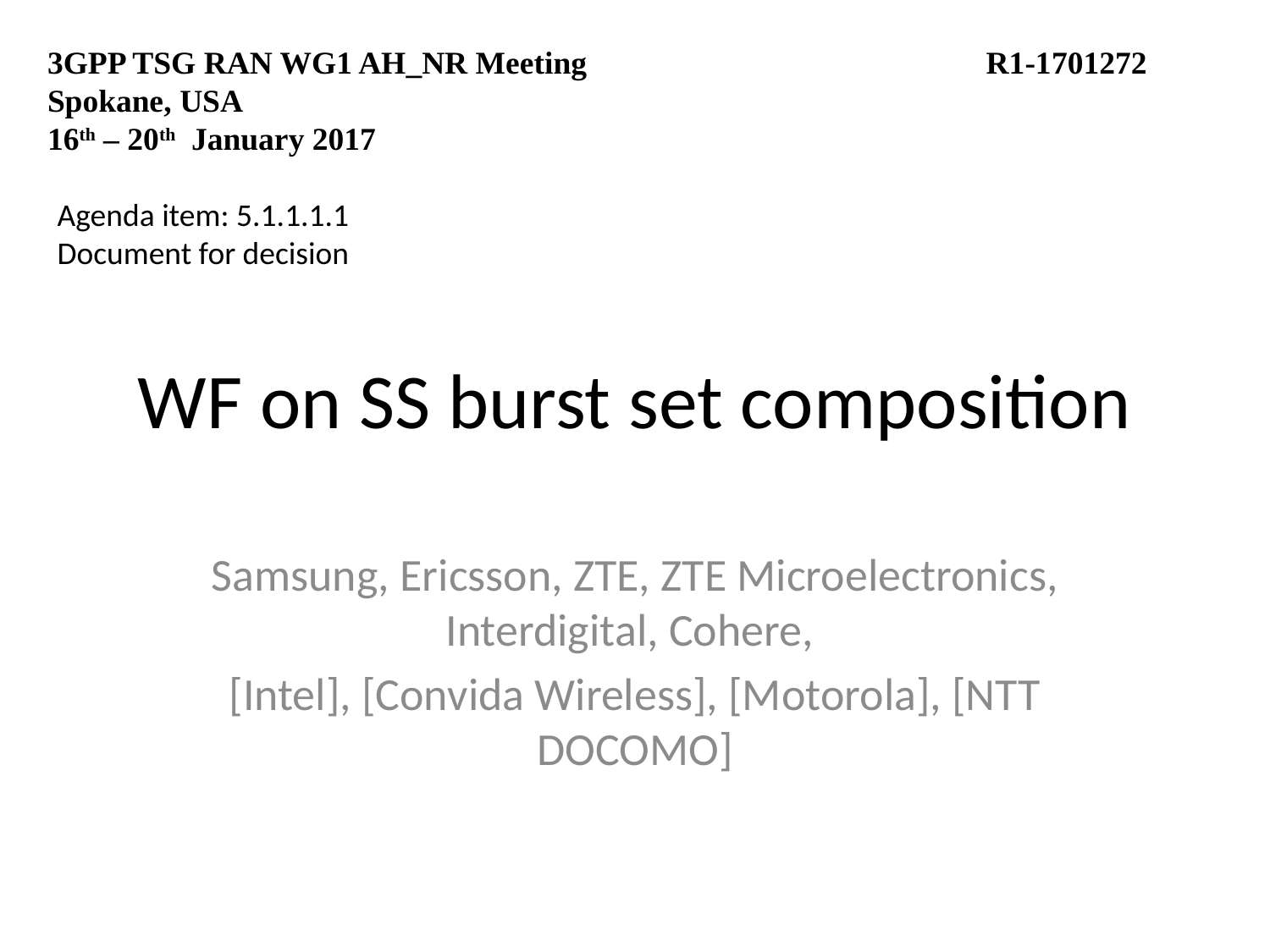

3GPP TSG RAN WG1 AH_NR Meeting		                      R1-1701272
Spokane, USA
16th – 20th  January 2017
Agenda item: 5.1.1.1.1
Document for decision
# WF on SS burst set composition
Samsung, Ericsson, ZTE, ZTE Microelectronics, Interdigital, Cohere,
[Intel], [Convida Wireless], [Motorola], [NTT DOCOMO]